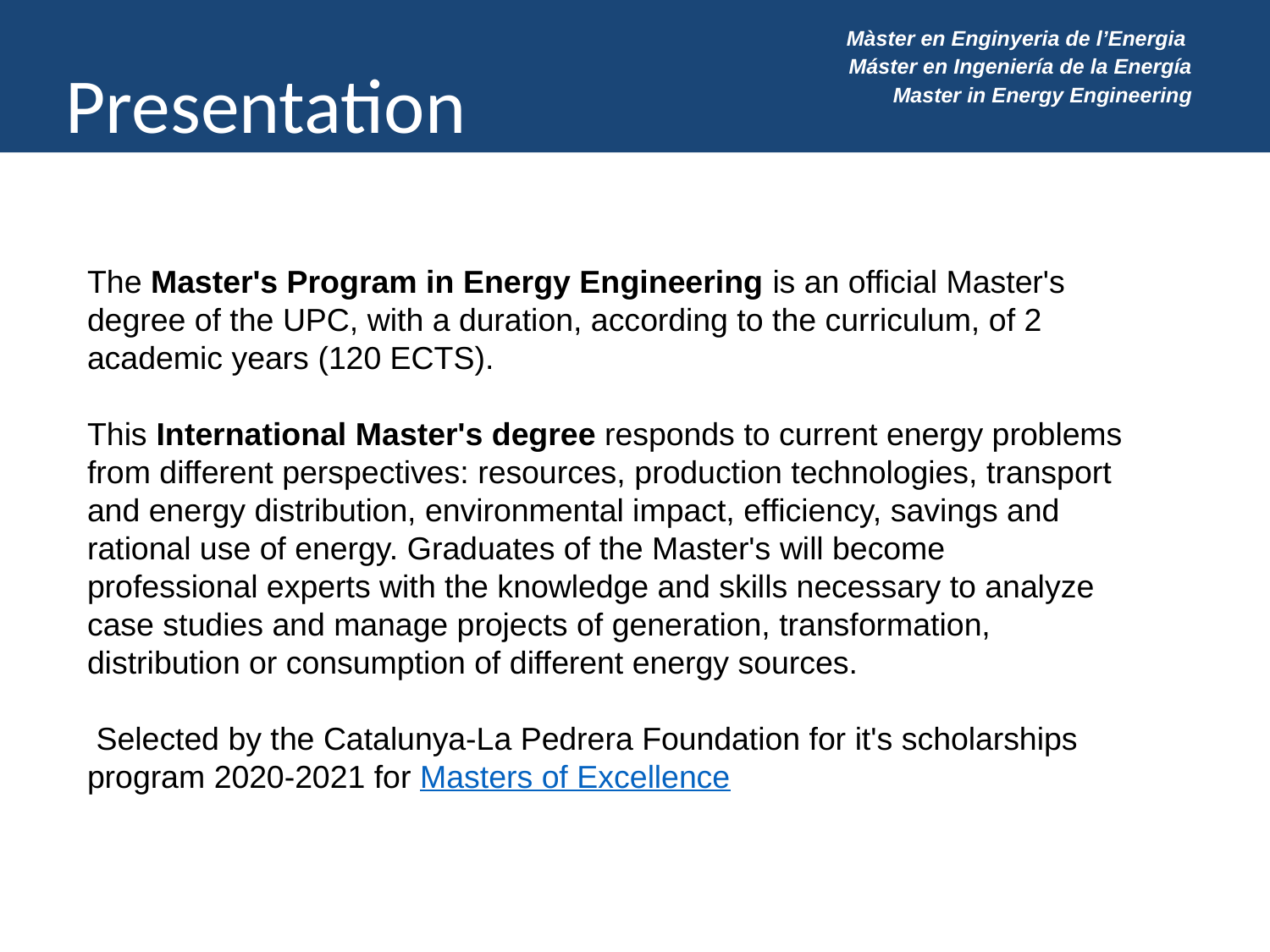

# Presentation
The Master's Program in Energy Engineering is an official Master's degree of the UPC, with a duration, according to the curriculum, of 2 academic years (120 ECTS).

This International Master's degree responds to current energy problems from different perspectives: resources, production technologies, transport and energy distribution, environmental impact, efficiency, savings and rational use of energy. Graduates of the Master's will become professional experts with the knowledge and skills necessary to analyze case studies and manage projects of generation, transformation, distribution or consumption of different energy sources.

 Selected by the Catalunya-La Pedrera Foundation for it's scholarships program 2020-2021 for Masters of Excellence